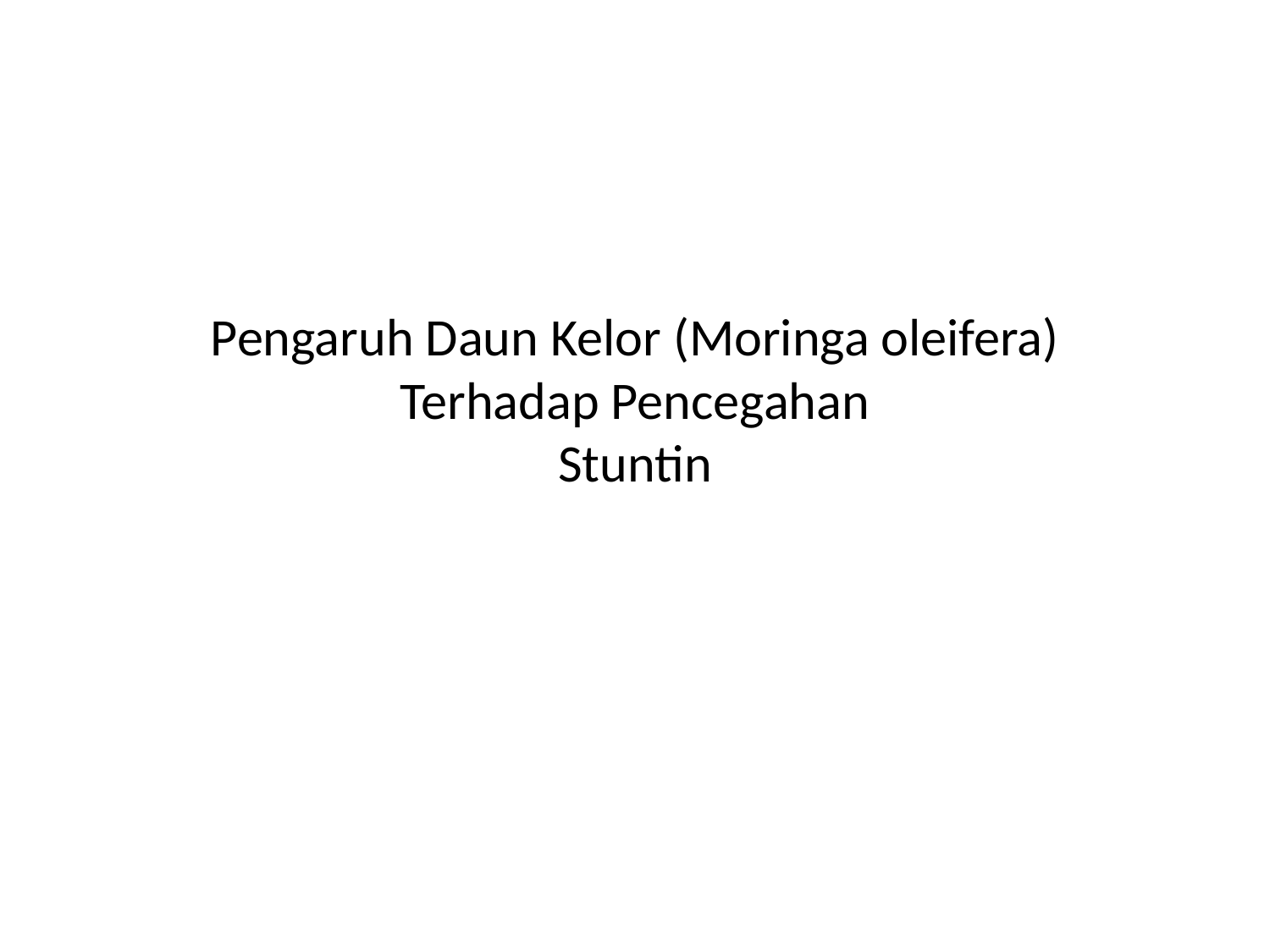

# Pengaruh Daun Kelor (Moringa oleifera) Terhadap Pencegahan Stuntin